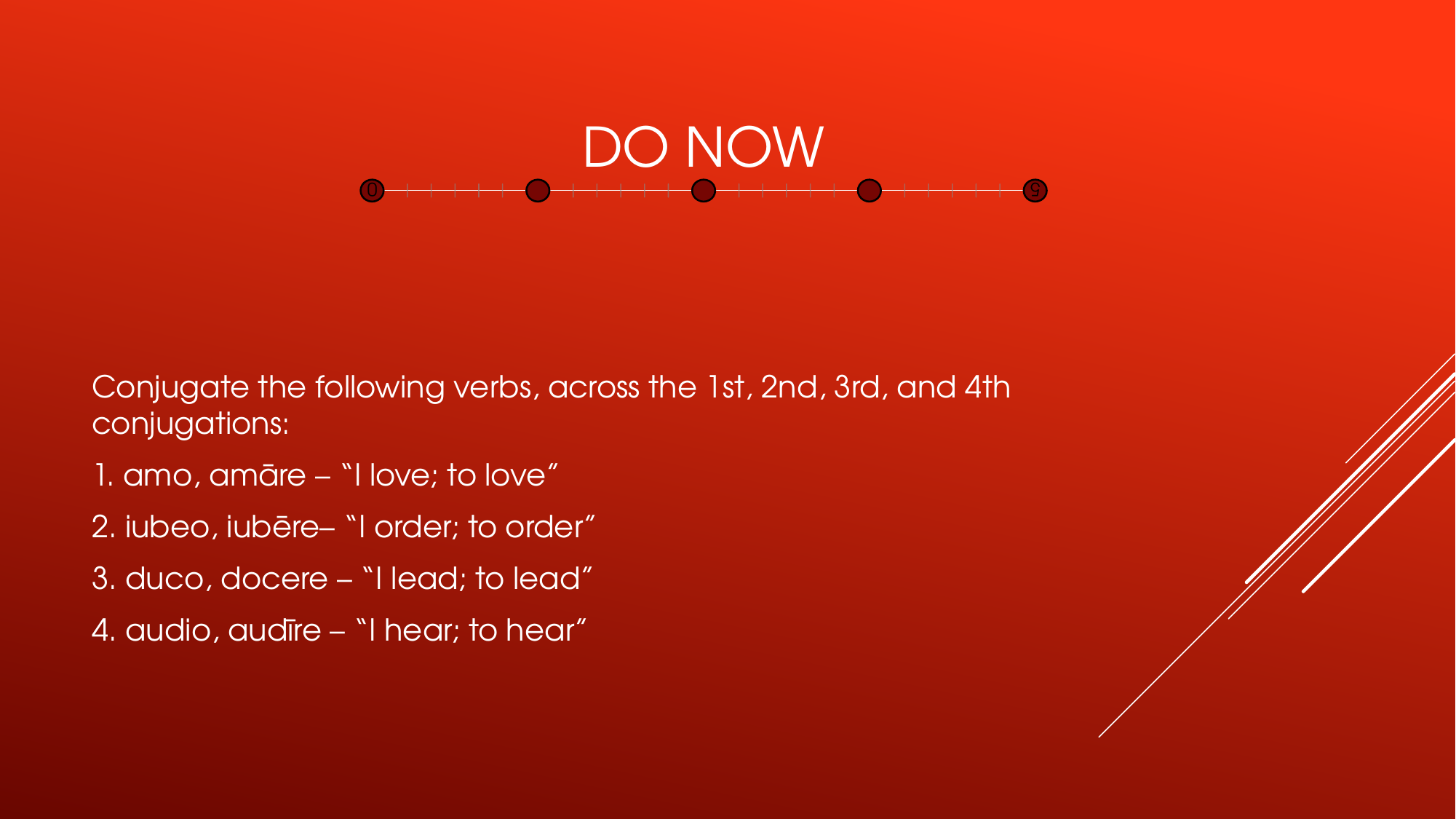

# DO NOW
5

0
Conjugate the following verbs, across the 1st, 2nd, 3rd, and 4th conjugations:
1. amo, amāre – “I love; to love”
2. iubeo, iubēre– “I order; to order”
3. duco, docere – “I lead; to lead”
4. audio, audīre – “I hear; to hear”